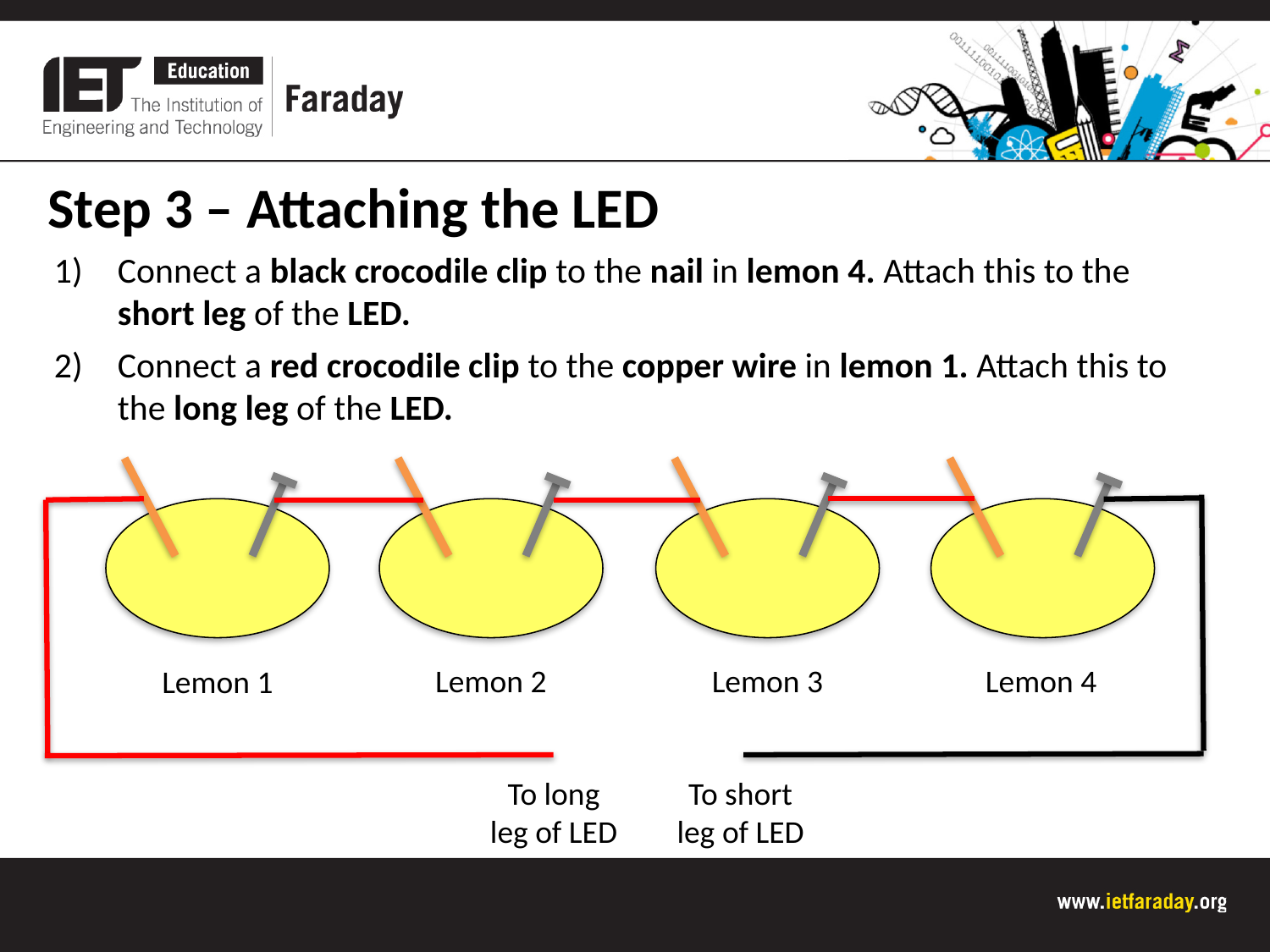

Step 3 – Attaching the LED
Connect a black crocodile clip to the nail in lemon 4. Attach this to the short leg of the LED.
Connect a red crocodile clip to the copper wire in lemon 1. Attach this to the long leg of the LED.

Lemon 3
Lemon 4
Lemon 2
Lemon 1
To long leg of LED
To short leg of LED